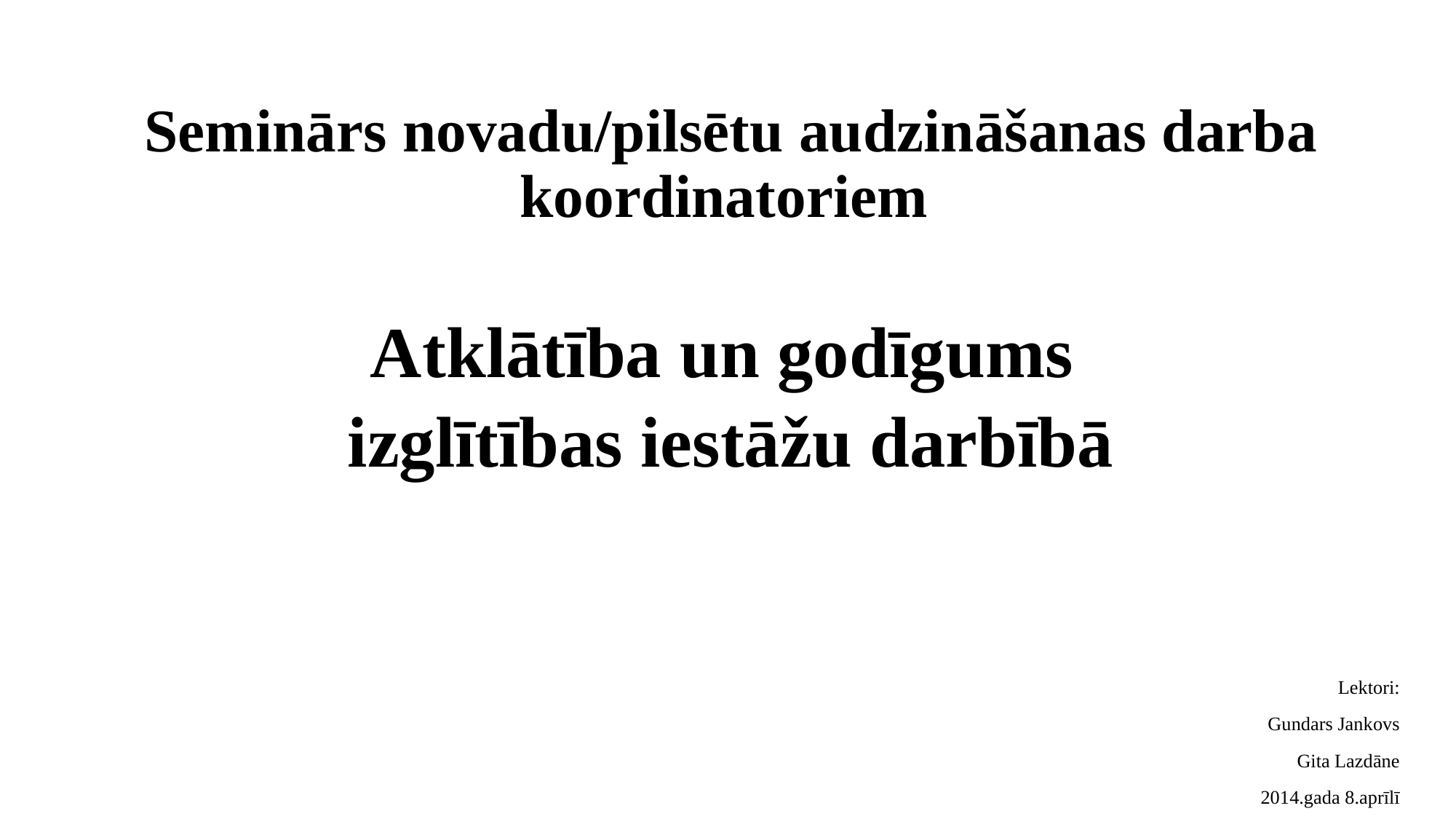

# Seminārs novadu/pilsētu audzināšanas darba koordinatoriem
Atklātība un godīgums
izglītības iestāžu darbībā

Lektori:
Gundars Jankovs
Gita Lazdāne
2014.gada 8.aprīlī